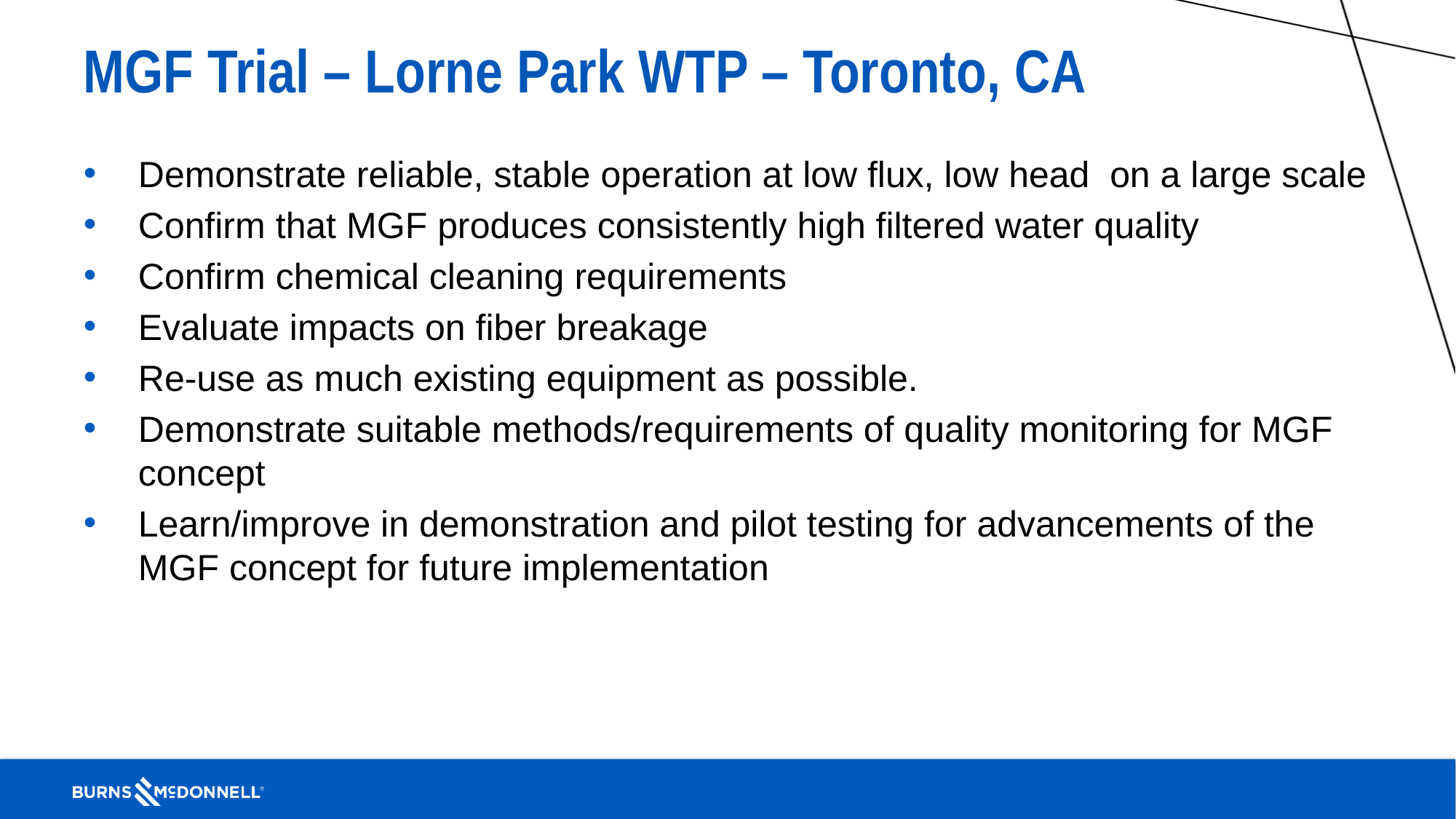

# MGF Trial – Lorne Park WTP – Toronto, CA
Demonstrate reliable, stable operation at low flux, low head  on a large scale
Confirm that MGF produces consistently high filtered water quality
Confirm chemical cleaning requirements
Evaluate impacts on fiber breakage
Re-use as much existing equipment as possible.
Demonstrate suitable methods/requirements of quality monitoring for MGF concept
Learn/improve in demonstration and pilot testing for advancements of the MGF concept for future implementation